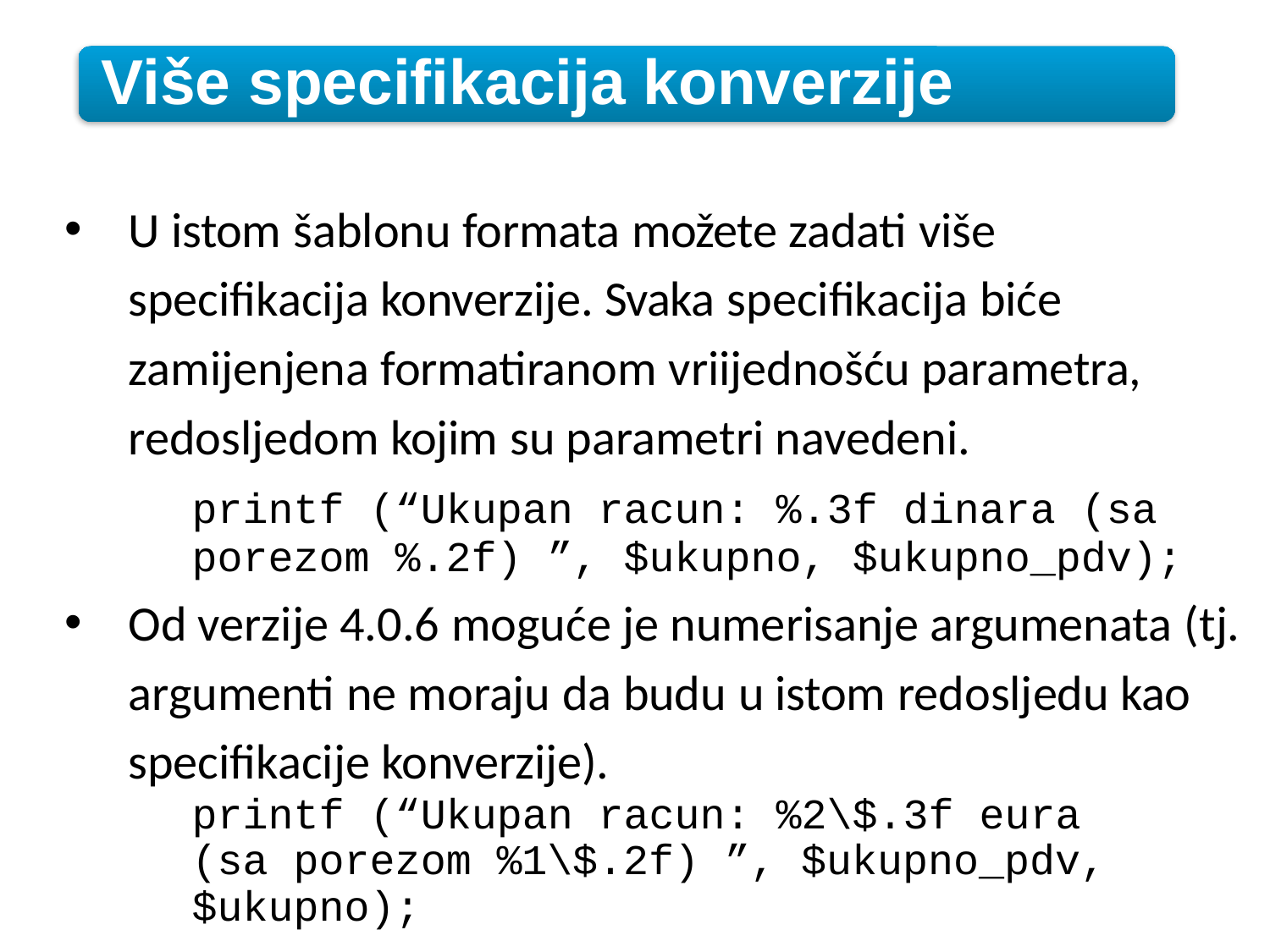

Više specifikacija konverzije
U istom šablonu formata možete zadati više specifikacija konverzije. Svaka specifikacija biće zamijenjena formatiranom vriijednošću parametra, redosljedom kojim su parametri navedeni.
	printf (“Ukupan racun: %.3f dinara (sa
	porezom %.2f) ”, $ukupno, $ukupno_pdv);
Od verzije 4.0.6 moguće je numerisanje argumenata (tj. argumenti ne moraju da budu u istom redosljedu kao specifikacije konverzije).
	printf (“Ukupan racun: %2\$.3f eura
	(sa porezom %1\$.2f) ”, $ukupno_pdv,
	$ukupno);